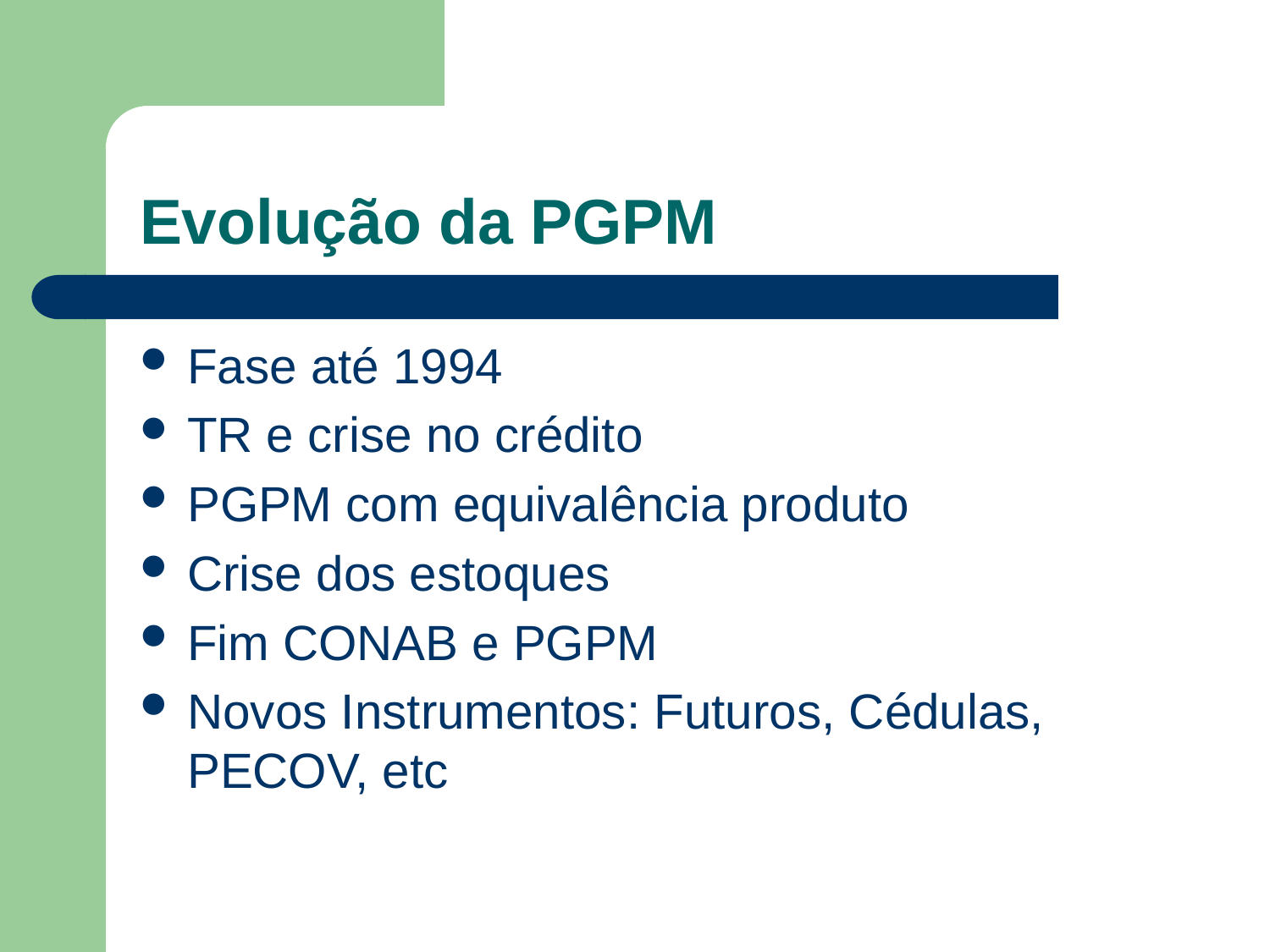

# Evolução da PGPM
Fase até 1994
TR e crise no crédito
PGPM com equivalência produto
Crise dos estoques
Fim CONAB e PGPM
Novos Instrumentos: Futuros, Cédulas, PECOV, etc